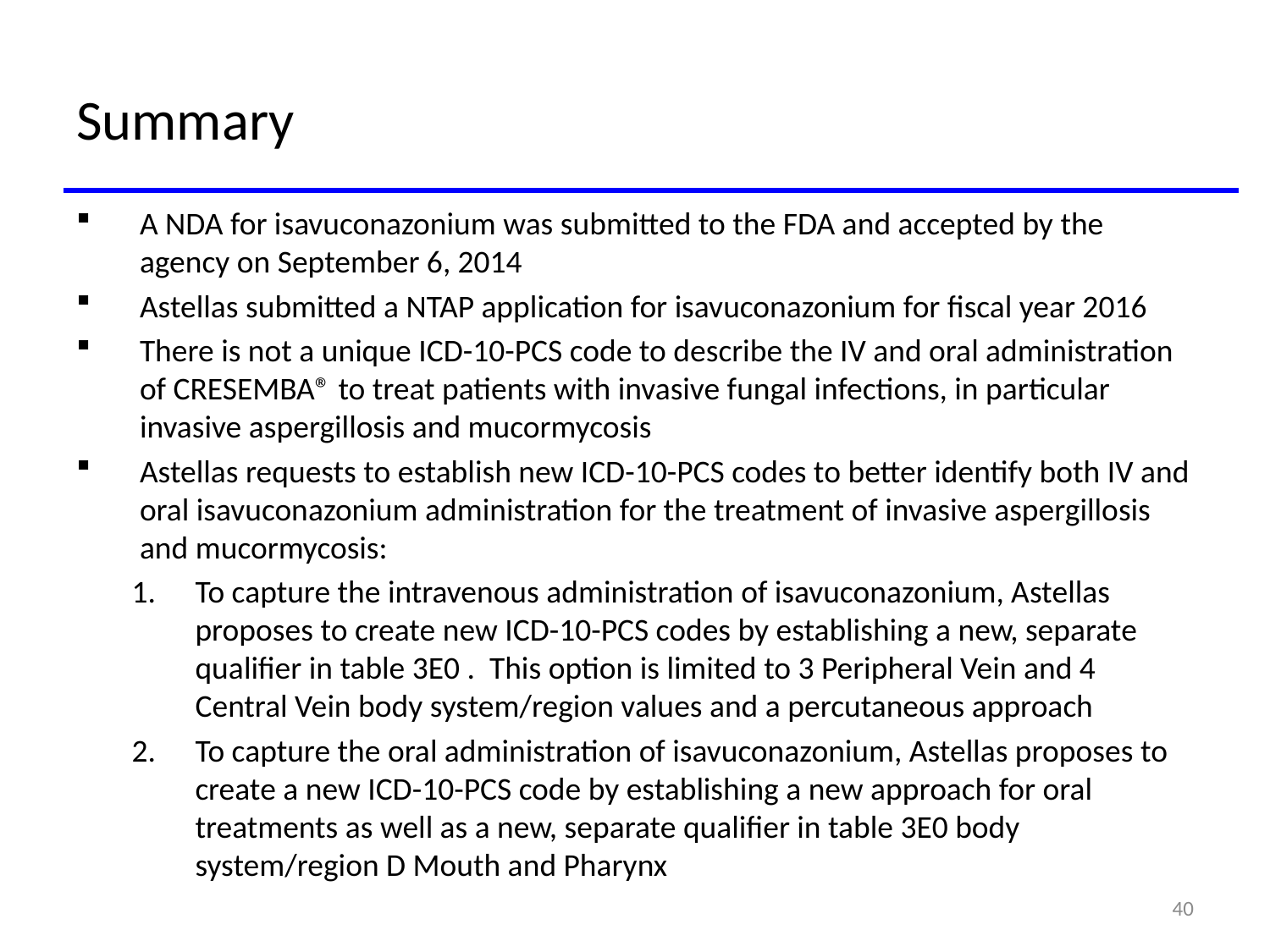

# Summary
A NDA for isavuconazonium was submitted to the FDA and accepted by the agency on September 6, 2014
Astellas submitted a NTAP application for isavuconazonium for fiscal year 2016
There is not a unique ICD-10-PCS code to describe the IV and oral administration of CRESEMBA® to treat patients with invasive fungal infections, in particular invasive aspergillosis and mucormycosis
Astellas requests to establish new ICD-10-PCS codes to better identify both IV and oral isavuconazonium administration for the treatment of invasive aspergillosis and mucormycosis:
To capture the intravenous administration of isavuconazonium, Astellas proposes to create new ICD-10-PCS codes by establishing a new, separate qualifier in table 3E0 .  This option is limited to 3 Peripheral Vein and 4 Central Vein body system/region values and a percutaneous approach
To capture the oral administration of isavuconazonium, Astellas proposes to create a new ICD-10-PCS code by establishing a new approach for oral treatments as well as a new, separate qualifier in table 3E0 body system/region D Mouth and Pharynx

40